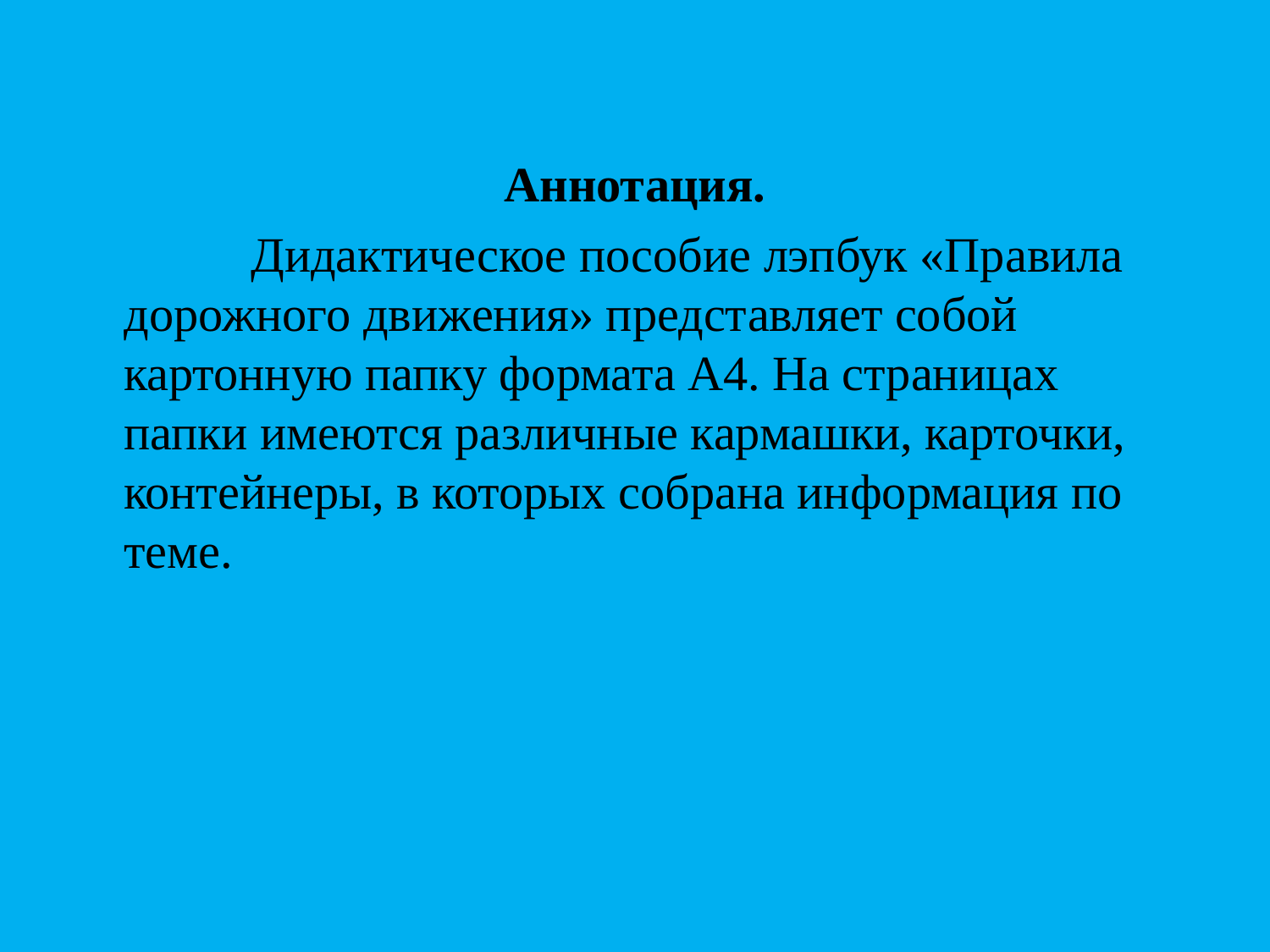

Аннотация.
		Дидактическое пособие лэпбук «Правила дорожного движения» представляет собой картонную папку формата А4. На страницах папки имеются различные кармашки, карточки, контейнеры, в которых собрана информация по теме.